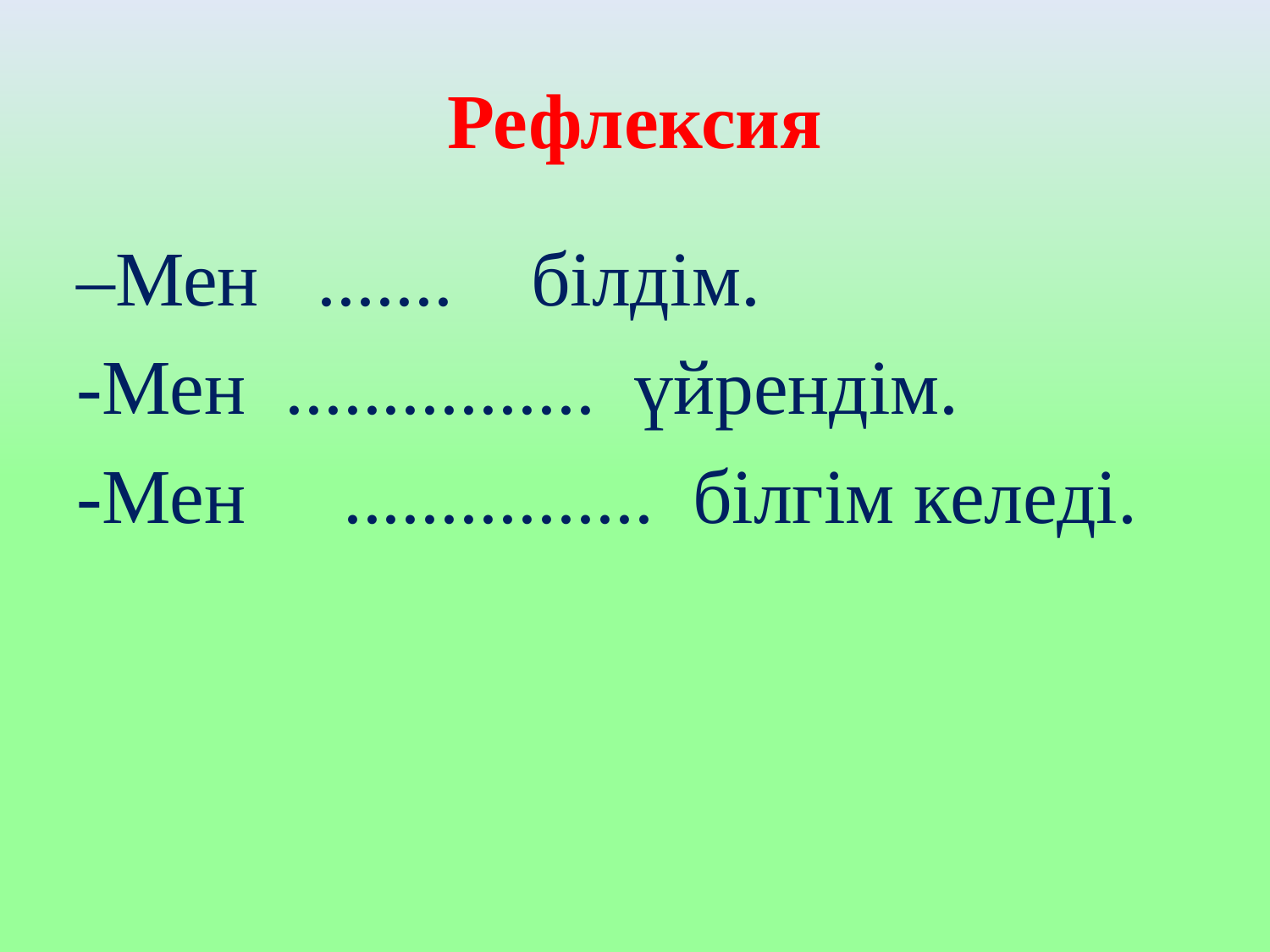

# Рефлексия
–Мен   .......    білдім.
-Мен  ................  үйрендім.
-Мен     ................  білгім келеді.